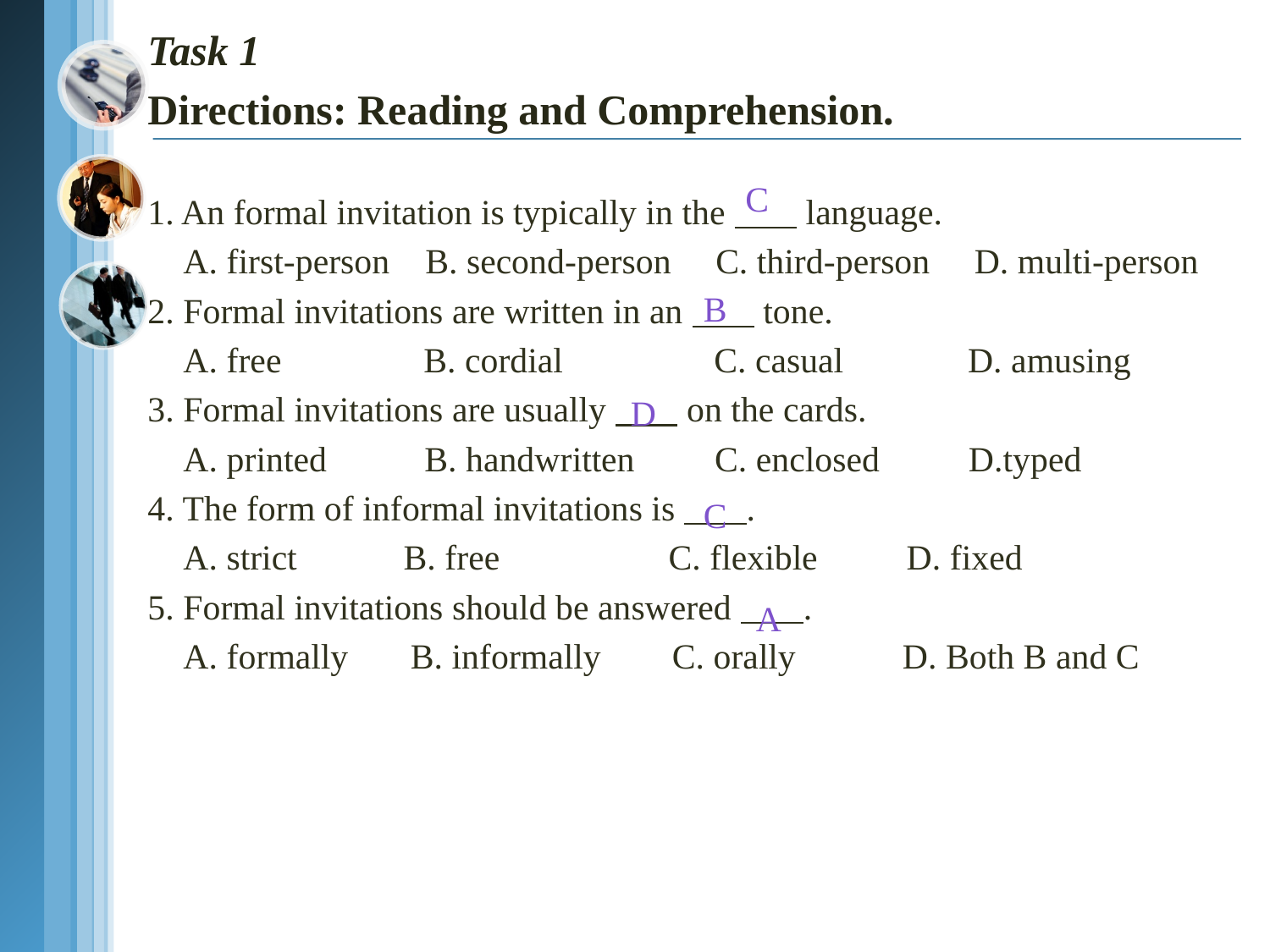

Task 1
Directions: Reading and Comprehension.

1. An formal invitation is typically in the         language.
    A. first-person    B. second-person     C. third-person     D. multi-person
2. Formal invitations are written in an         tone.
    A. free                B. cordial                 C. casual              D. amusing
3. Formal invitations are usually         on the cards.
    A. printed           B. handwritten         C. enclosed          D.typed
4. The form of informal invitations is        .
    A. strict            B. free                   C. flexible          D. fixed
5. Formal invitations should be answered        .
    A. formally       B. informally        C. orally            D. Both B and C

 C
 B
D
 C
 A